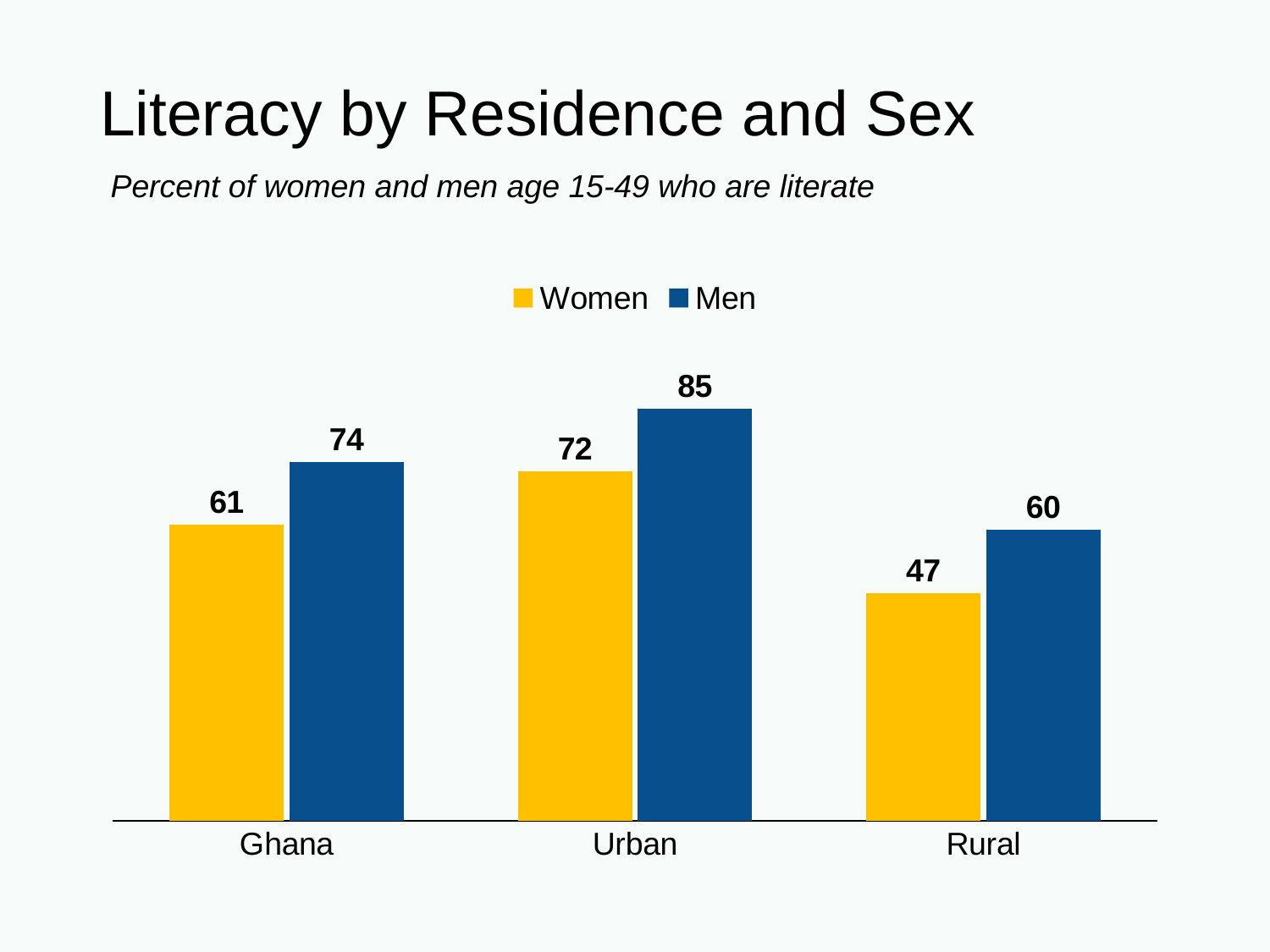

# Literacy by Residence and Sex
Percent of women and men age 15-49 who are literate

### Chart

| Category | Women | Men |
|---|---|---|
| Ghana | 61.0 | 74.0 |
| Urban | 72.0 | 85.0 |
| Rural | 47.0 | 60.0 |